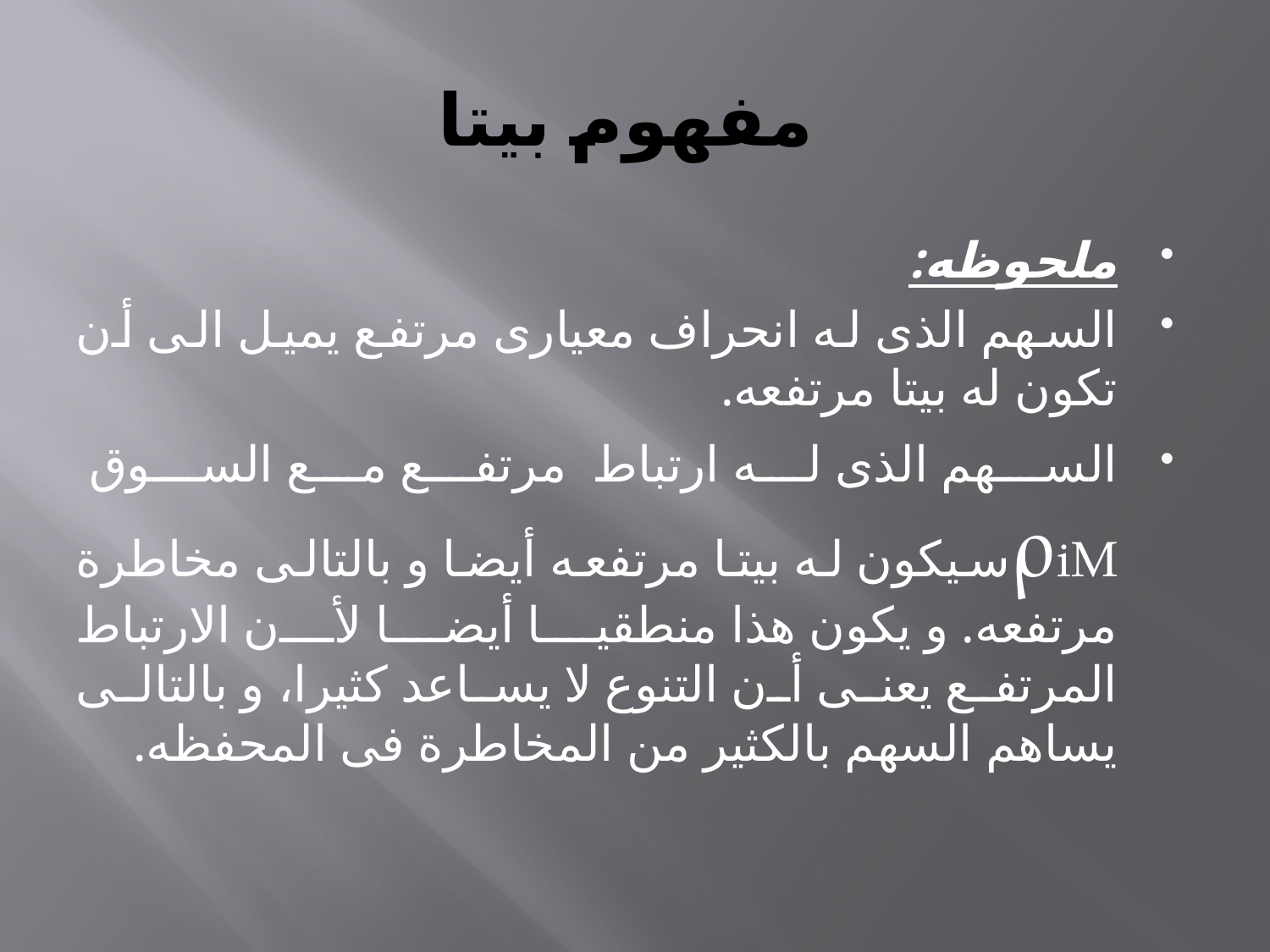

# مفهوم بيتا
ملحوظه:
السهم الذى له انحراف معيارى مرتفع يميل الى أن تكون له بيتا مرتفعه.
السهم الذى له ارتباط  مرتفع مع السوق  ρiMسيكون له بيتا مرتفعه أيضا و بالتالى مخاطرة مرتفعه. و يكون هذا منطقيا أيضا لأن الارتباط المرتفع يعنى أن التنوع لا يساعد كثيرا، و بالتالى يساهم السهم بالكثير من المخاطرة فى المحفظه.